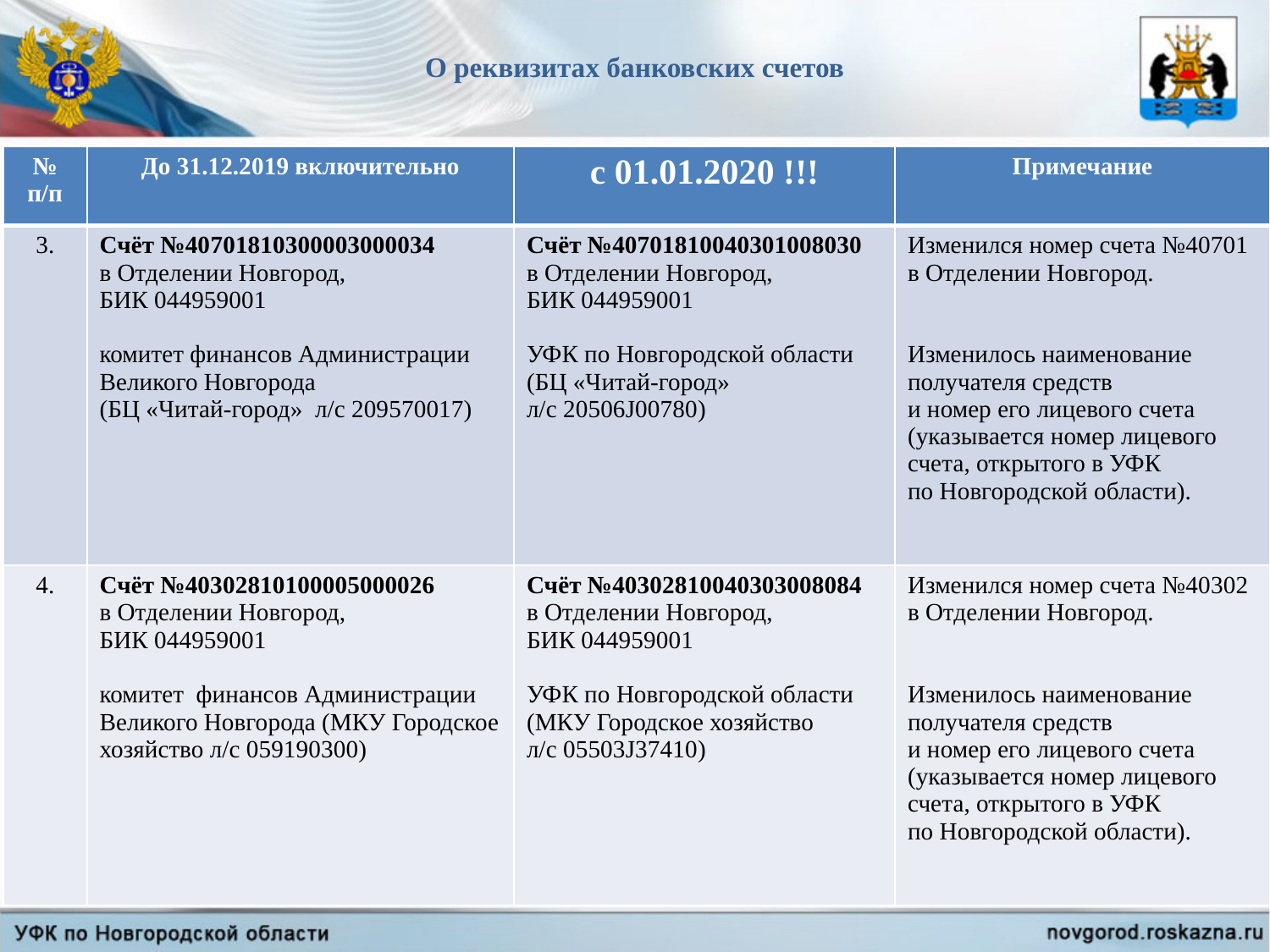

# О реквизитах банковских счетов
| № п/п | До 31.12.2019 включительно | c 01.01.2020 !!! | Примечание |
| --- | --- | --- | --- |
| 3. | Счёт №40701810300003000034 в Отделении Новгород, БИК 044959001 комитет финансов Администрации Великого Новгорода (БЦ «Читай-город» л/с 209570017) | Счёт №40701810040301008030 в Отделении Новгород, БИК 044959001 УФК по Новгородской области (БЦ «Читай-город» л/с 20506J00780) | Изменился номер счета №40701 в Отделении Новгород. Изменилось наименование получателя средств и номер его лицевого счета (указывается номер лицевого счета, открытого в УФК по Новгородской области). |
| 4. | Счёт №40302810100005000026 в Отделении Новгород, БИК 044959001 комитет финансов Администрации Великого Новгорода (МКУ Городское хозяйство л/с 059190300) | Счёт №40302810040303008084 в Отделении Новгород, БИК 044959001 УФК по Новгородской области (МКУ Городское хозяйство л/с 05503J37410) | Изменился номер счета №40302 в Отделении Новгород. Изменилось наименование получателя средств и номер его лицевого счета (указывается номер лицевого счета, открытого в УФК по Новгородской области). |